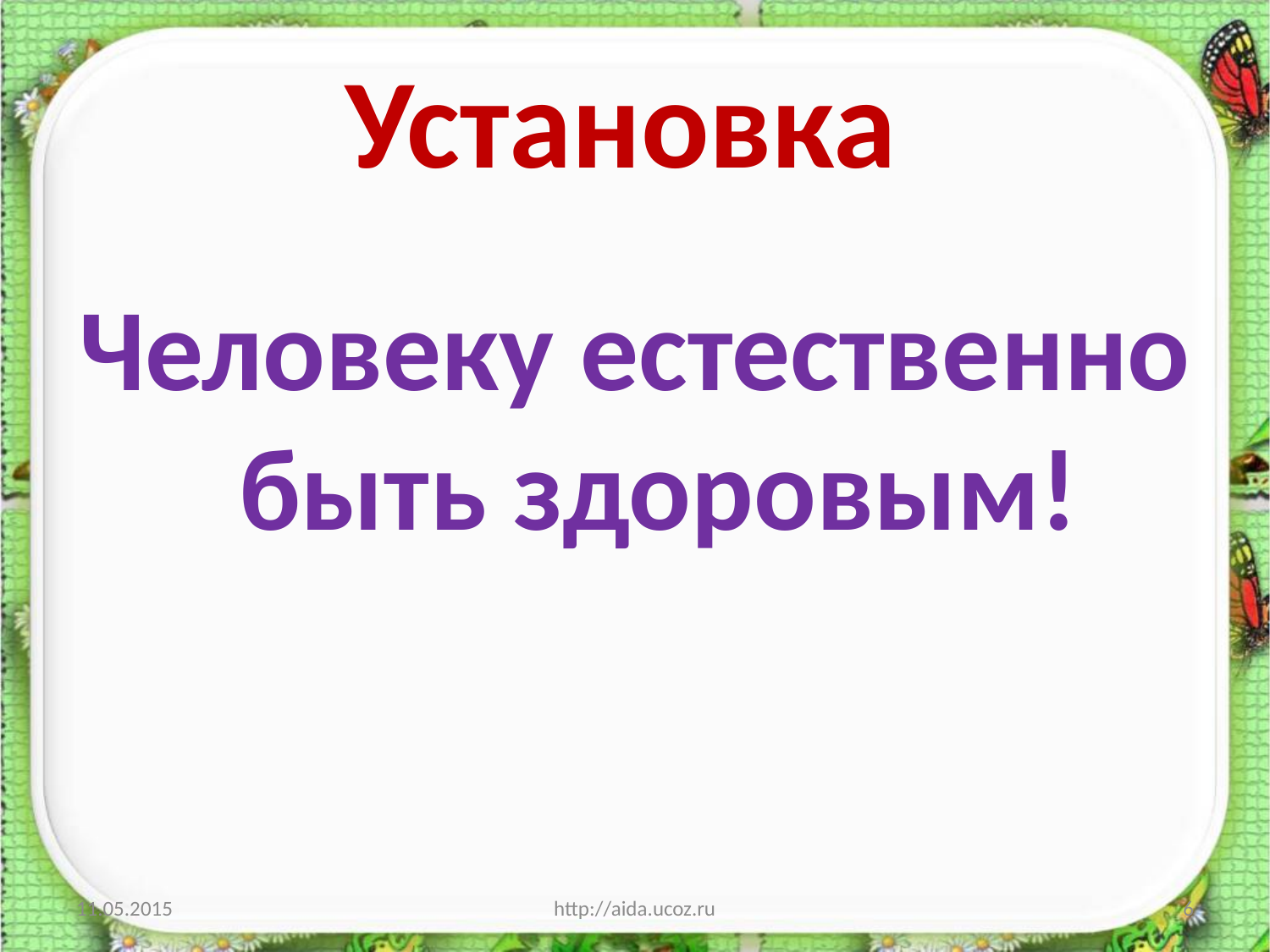

# Установка
Человеку естественно быть здоровым!
11.05.2015
http://aida.ucoz.ru
6